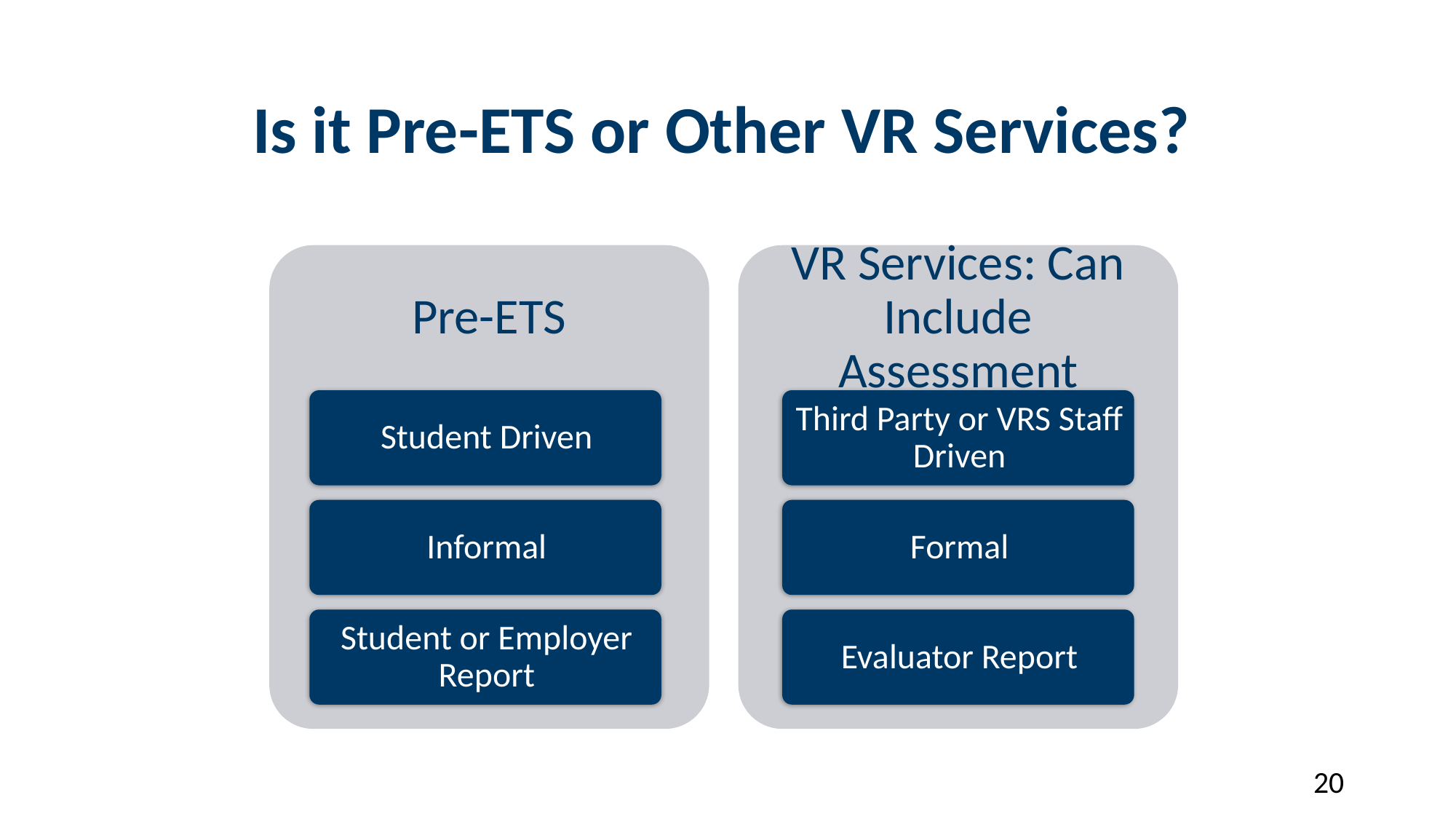

Is it Pre-ETS or Other VR Services?
Pre-ETS
Student Driven
Informal
Student or Employer Report
VR Services: Can Include Assessment
Third Party or VRS Staff Driven
Formal
Evaluator Report
20